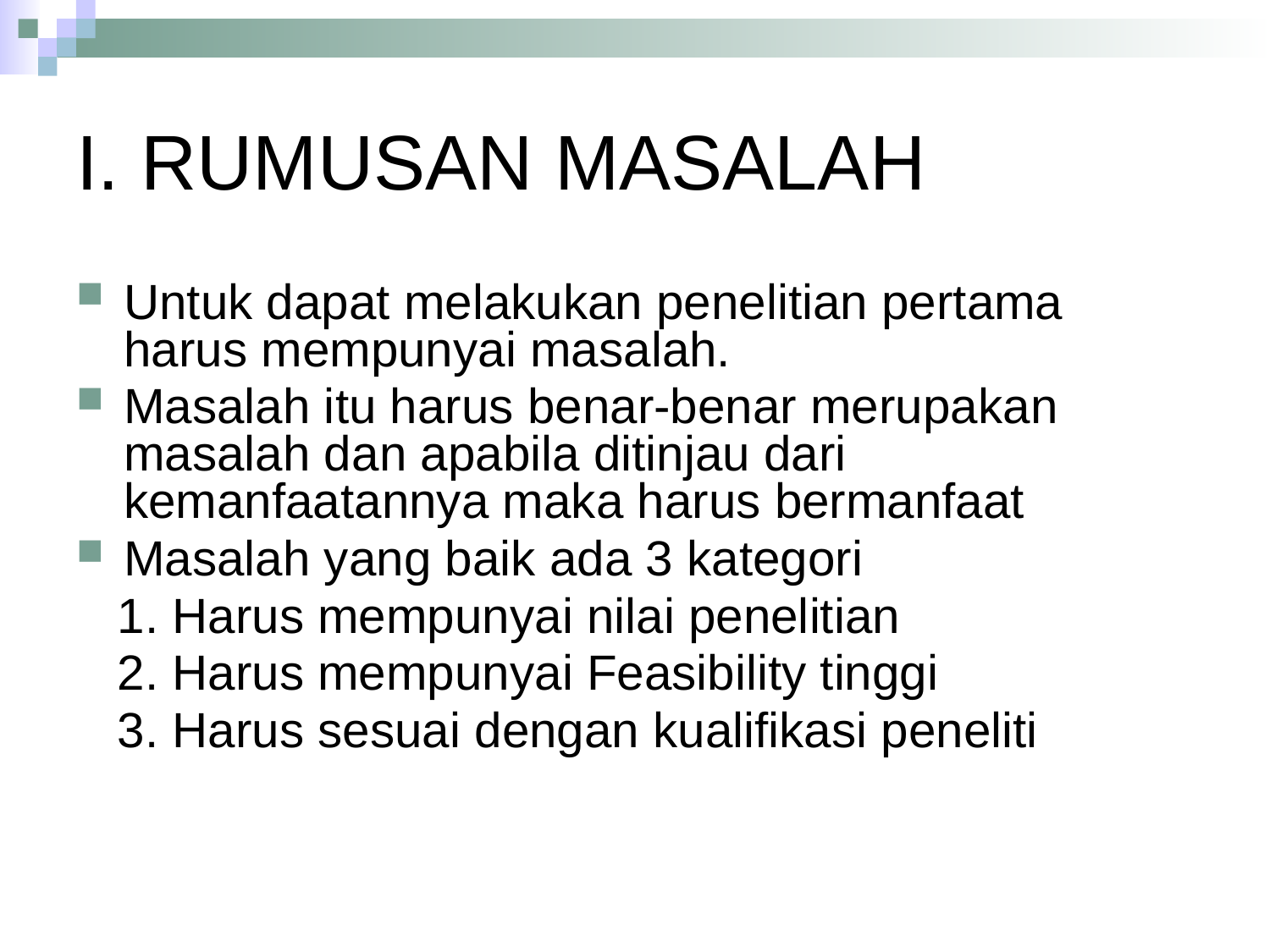

# I. RUMUSAN MASALAH
Untuk dapat melakukan penelitian pertama harus mempunyai masalah.
Masalah itu harus benar-benar merupakan masalah dan apabila ditinjau dari kemanfaatannya maka harus bermanfaat
Masalah yang baik ada 3 kategori
   1. Harus mempunyai nilai penelitian
   2. Harus mempunyai Feasibility tinggi
   3. Harus sesuai dengan kualifikasi peneliti